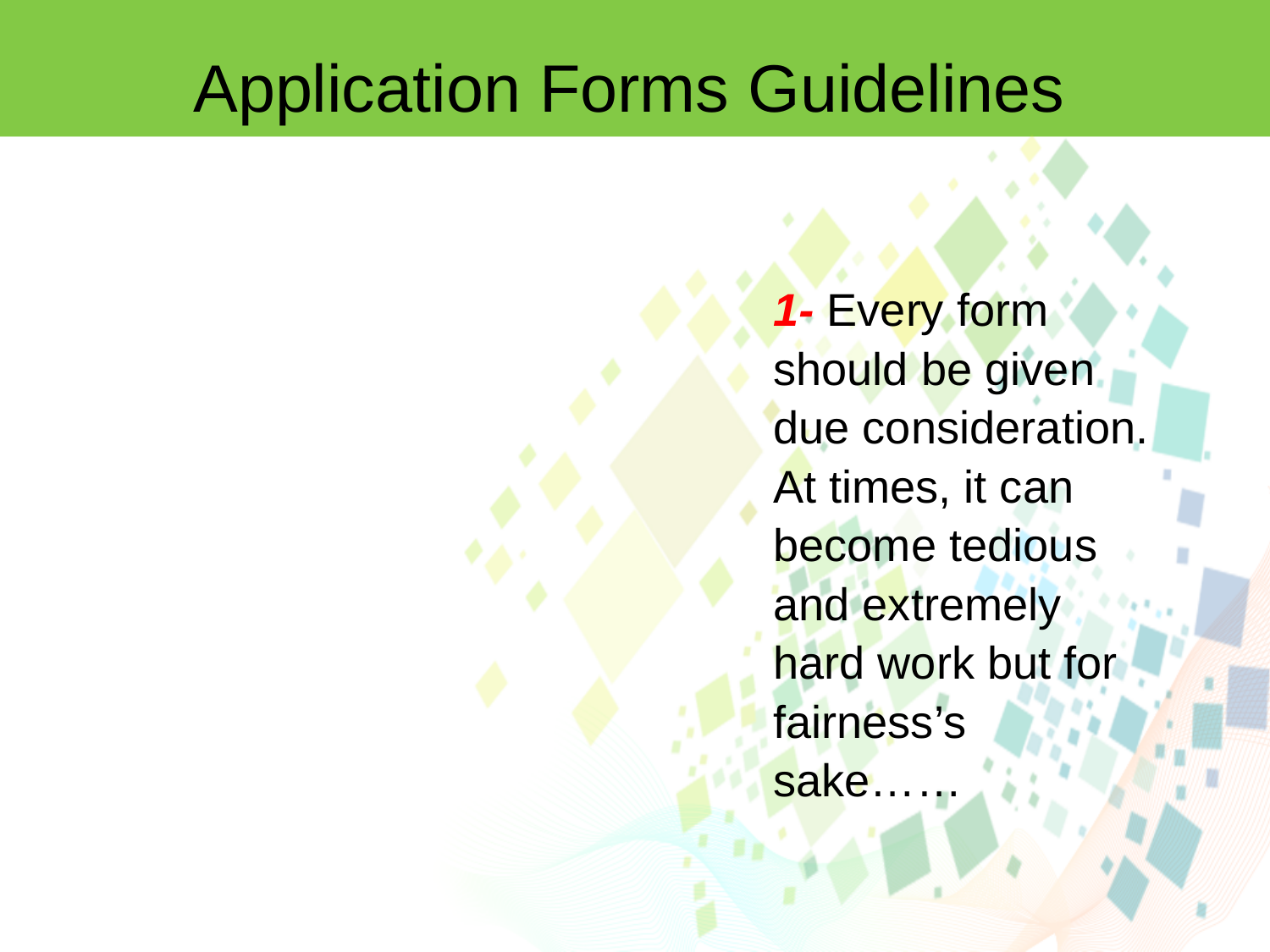

Application Forms Guidelines
1- Every form should be given due consideration. At times, it can become tedious and extremely hard work but for fairness’s sake……